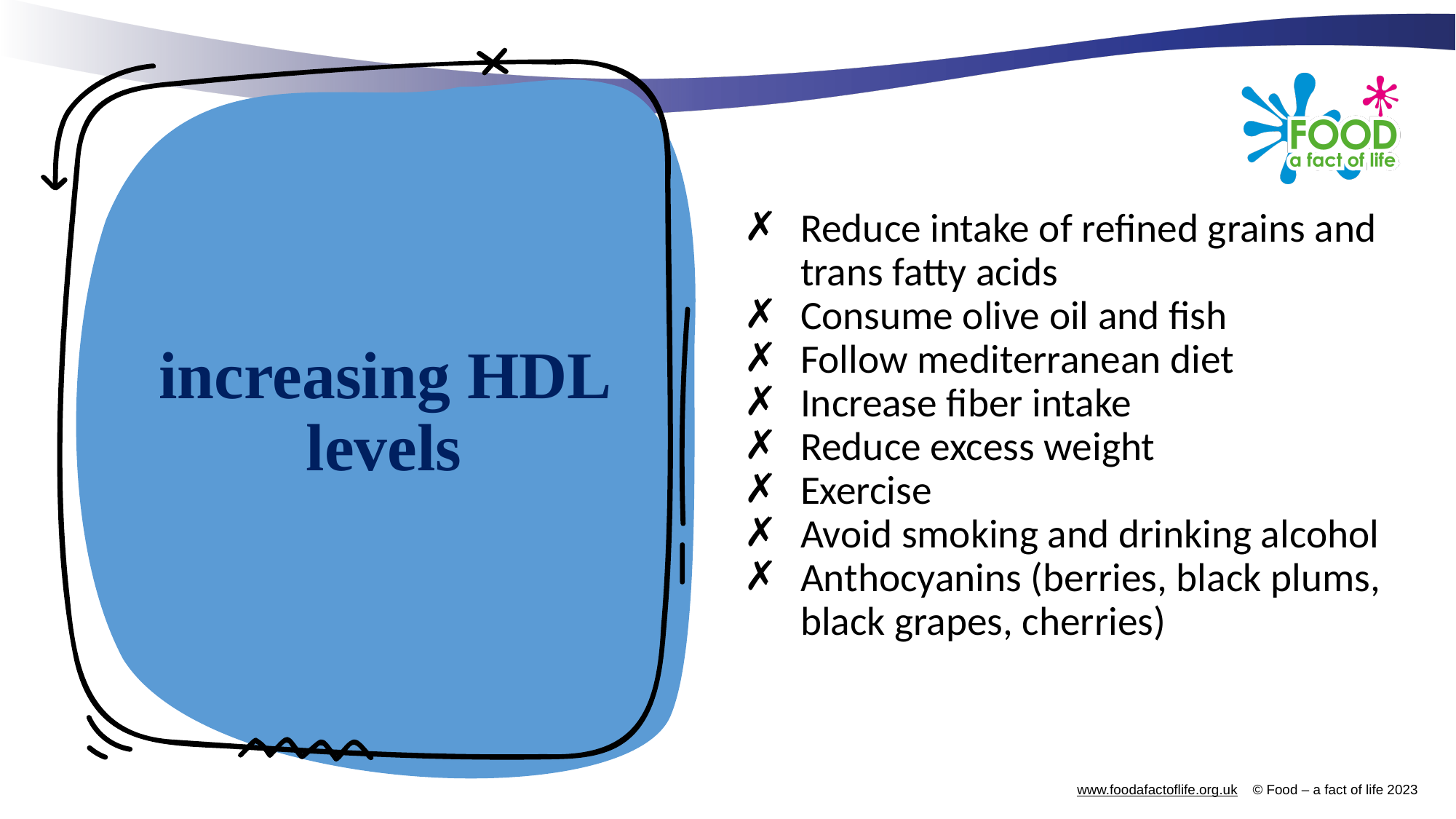

Reduce intake of refined grains and trans fatty acids
Consume olive oil and fish
Follow mediterranean diet
Increase fiber intake
Reduce excess weight
Exercise
Avoid smoking and drinking alcohol
Anthocyanins (berries, black plums, black grapes, cherries)
# increasing HDL levels